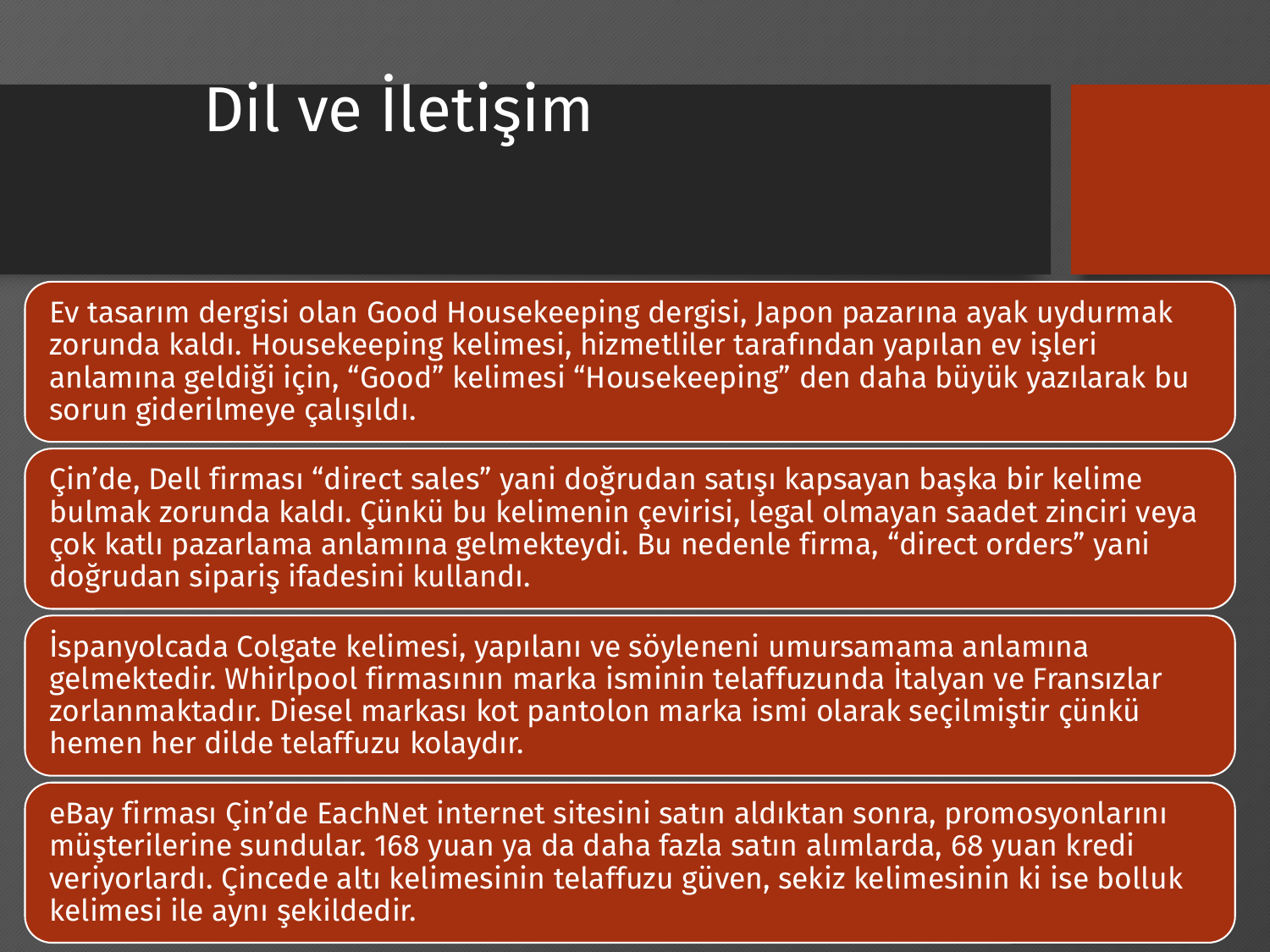

# Dil ve İletişim
Ev tasarım dergisi olan Good Housekeeping dergisi, Japon pazarına ayak uydurmak zorunda kaldı. Housekeeping kelimesi, hizmetliler tarafından yapılan ev işleri anlamına geldiği için, “Good” kelimesi “Housekeeping” den daha büyük yazılarak bu sorun giderilmeye çalışıldı.
Çin’de, Dell firması “direct sales” yani doğrudan satışı kapsayan başka bir kelime bulmak zorunda kaldı. Çünkü bu kelimenin çevirisi, legal olmayan saadet zinciri veya çok katlı pazarlama anlamına gelmekteydi. Bu nedenle firma, “direct orders” yani doğrudan sipariş ifadesini kullandı.
İspanyolcada Colgate kelimesi, yapılanı ve söyleneni umursamama anlamına gelmektedir. Whirlpool firmasının marka isminin telaffuzunda İtalyan ve Fransızlar zorlanmaktadır. Diesel markası kot pantolon marka ismi olarak seçilmiştir çünkü hemen her dilde telaffuzu kolaydır.
eBay firması Çin’de EachNet internet sitesini satın aldıktan sonra, promosyonlarını müşterilerine sundular. 168 yuan ya da daha fazla satın alımlarda, 68 yuan kredi veriyorlardı. Çincede altı kelimesinin telaffuzu güven, sekiz kelimesinin ki ise bolluk kelimesi ile aynı şekildedir.